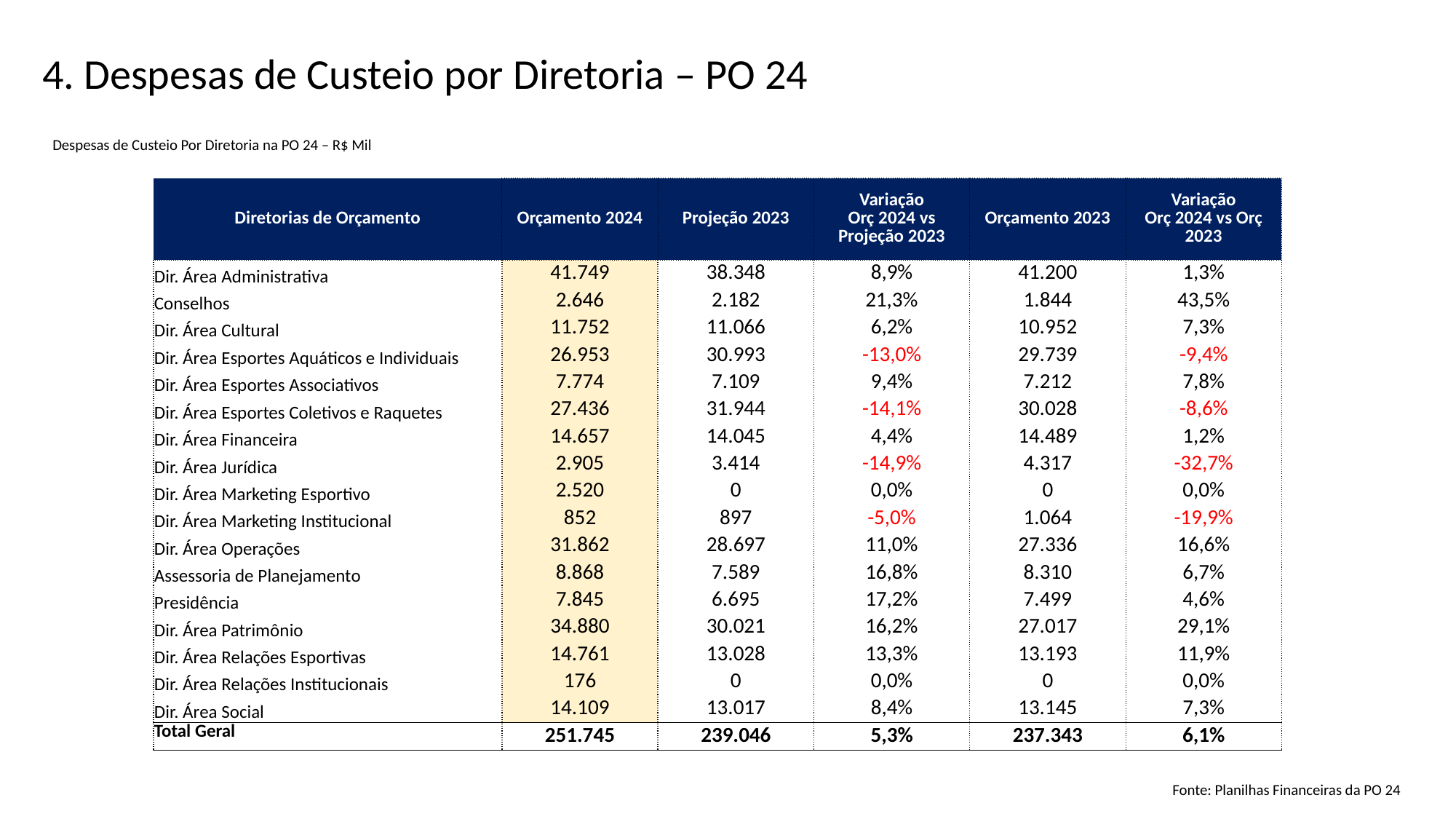

4. Despesas de Custeio por Diretoria – PO 24
Despesas de Custeio Por Diretoria na PO 24 – R$ Mil
| Diretorias de Orçamento | Orçamento 2024 | Projeção 2023 | Variação Orç 2024 vs Projeção 2023 | Orçamento 2023 | Variação Orç 2024 vs Orç 2023 |
| --- | --- | --- | --- | --- | --- |
| Dir. Área Administrativa | 41.749 | 38.348 | 8,9% | 41.200 | 1,3% |
| Conselhos | 2.646 | 2.182 | 21,3% | 1.844 | 43,5% |
| Dir. Área Cultural | 11.752 | 11.066 | 6,2% | 10.952 | 7,3% |
| Dir. Área Esportes Aquáticos e Individuais | 26.953 | 30.993 | -13,0% | 29.739 | -9,4% |
| Dir. Área Esportes Associativos | 7.774 | 7.109 | 9,4% | 7.212 | 7,8% |
| Dir. Área Esportes Coletivos e Raquetes | 27.436 | 31.944 | -14,1% | 30.028 | -8,6% |
| Dir. Área Financeira | 14.657 | 14.045 | 4,4% | 14.489 | 1,2% |
| Dir. Área Jurídica | 2.905 | 3.414 | -14,9% | 4.317 | -32,7% |
| Dir. Área Marketing Esportivo | 2.520 | 0 | 0,0% | 0 | 0,0% |
| Dir. Área Marketing Institucional | 852 | 897 | -5,0% | 1.064 | -19,9% |
| Dir. Área Operações | 31.862 | 28.697 | 11,0% | 27.336 | 16,6% |
| Assessoria de Planejamento | 8.868 | 7.589 | 16,8% | 8.310 | 6,7% |
| Presidência | 7.845 | 6.695 | 17,2% | 7.499 | 4,6% |
| Dir. Área Patrimônio | 34.880 | 30.021 | 16,2% | 27.017 | 29,1% |
| Dir. Área Relações Esportivas | 14.761 | 13.028 | 13,3% | 13.193 | 11,9% |
| Dir. Área Relações Institucionais | 176 | 0 | 0,0% | 0 | 0,0% |
| Dir. Área Social | 14.109 | 13.017 | 8,4% | 13.145 | 7,3% |
| Total Geral | 251.745 | 239.046 | 5,3% | 237.343 | 6,1% |
Fonte: Planilhas Financeiras da PO 24